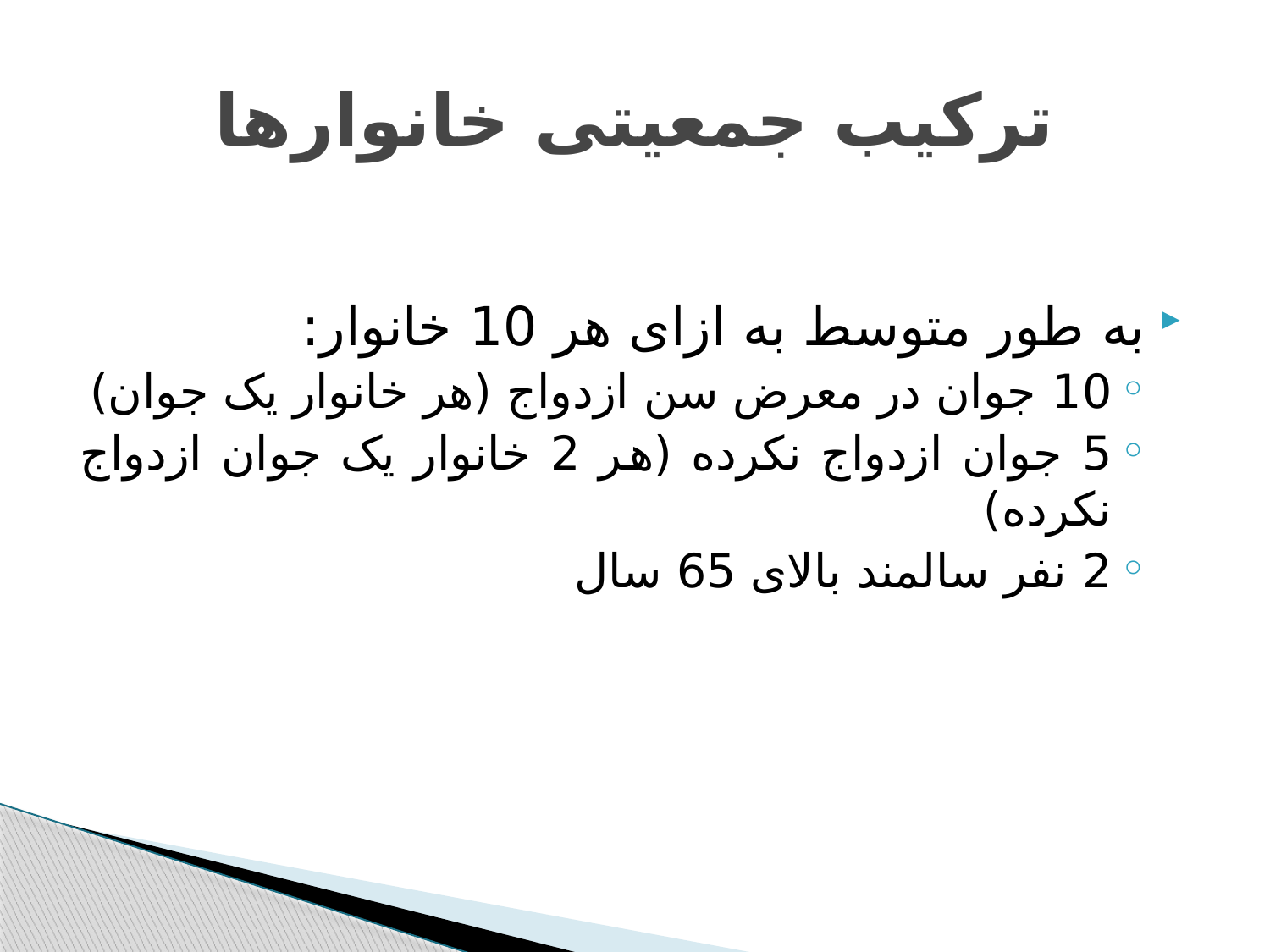

# ترکیب جمعیتی خانوارها
به طور متوسط به ازای هر 10 خانوار:
10 جوان در معرض سن ازدواج (هر خانوار یک جوان)
5 جوان ازدواج نکرده (هر 2 خانوار یک جوان ازدواج نکرده)
2 نفر سالمند بالای 65 سال